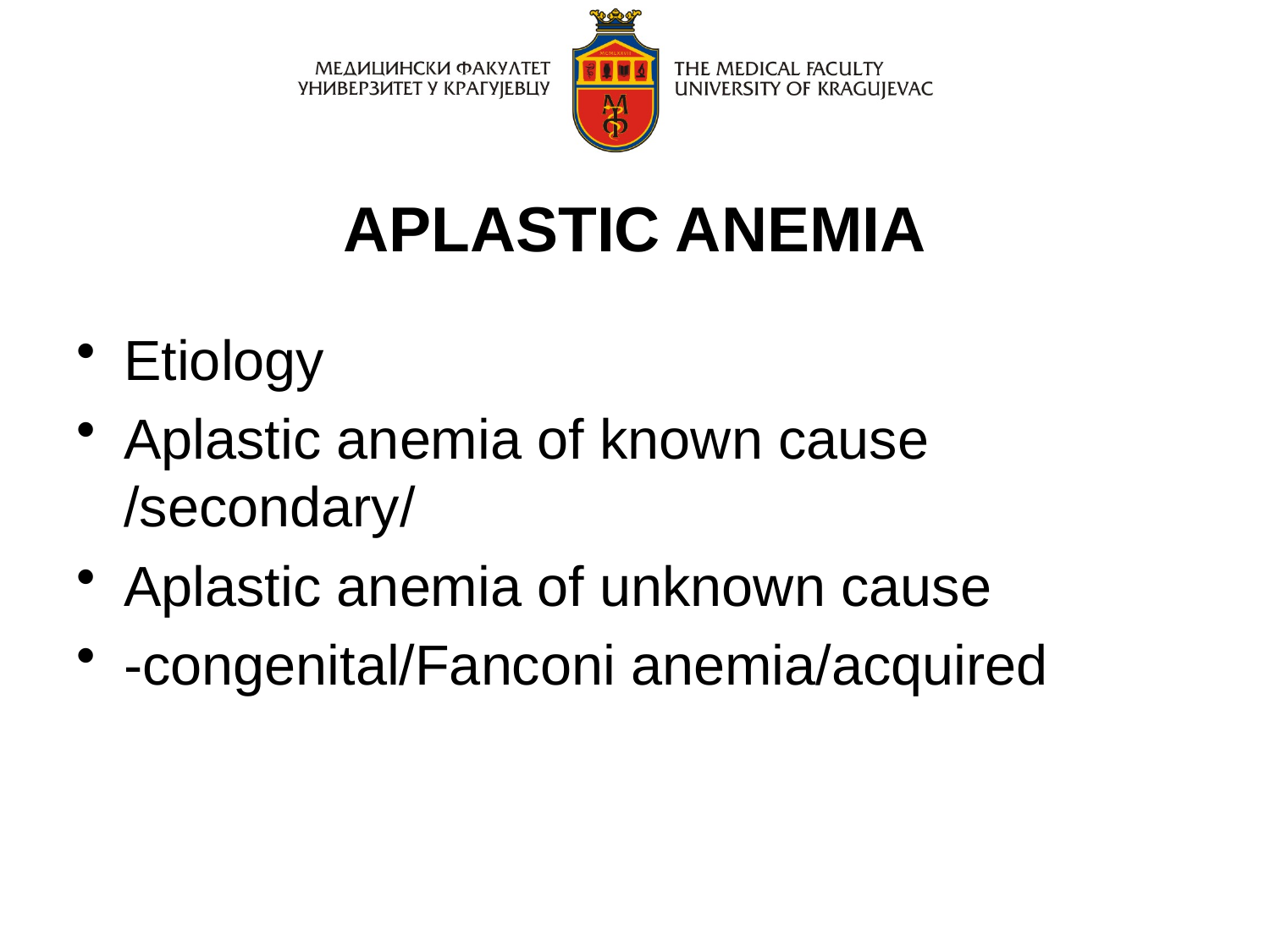

# APLASTIC ANEMIA
Etiology
Aplastic anemia of known cause /secondary/
Aplastic anemia of unknown cause
-congenital/Fanconi anemia/acquired